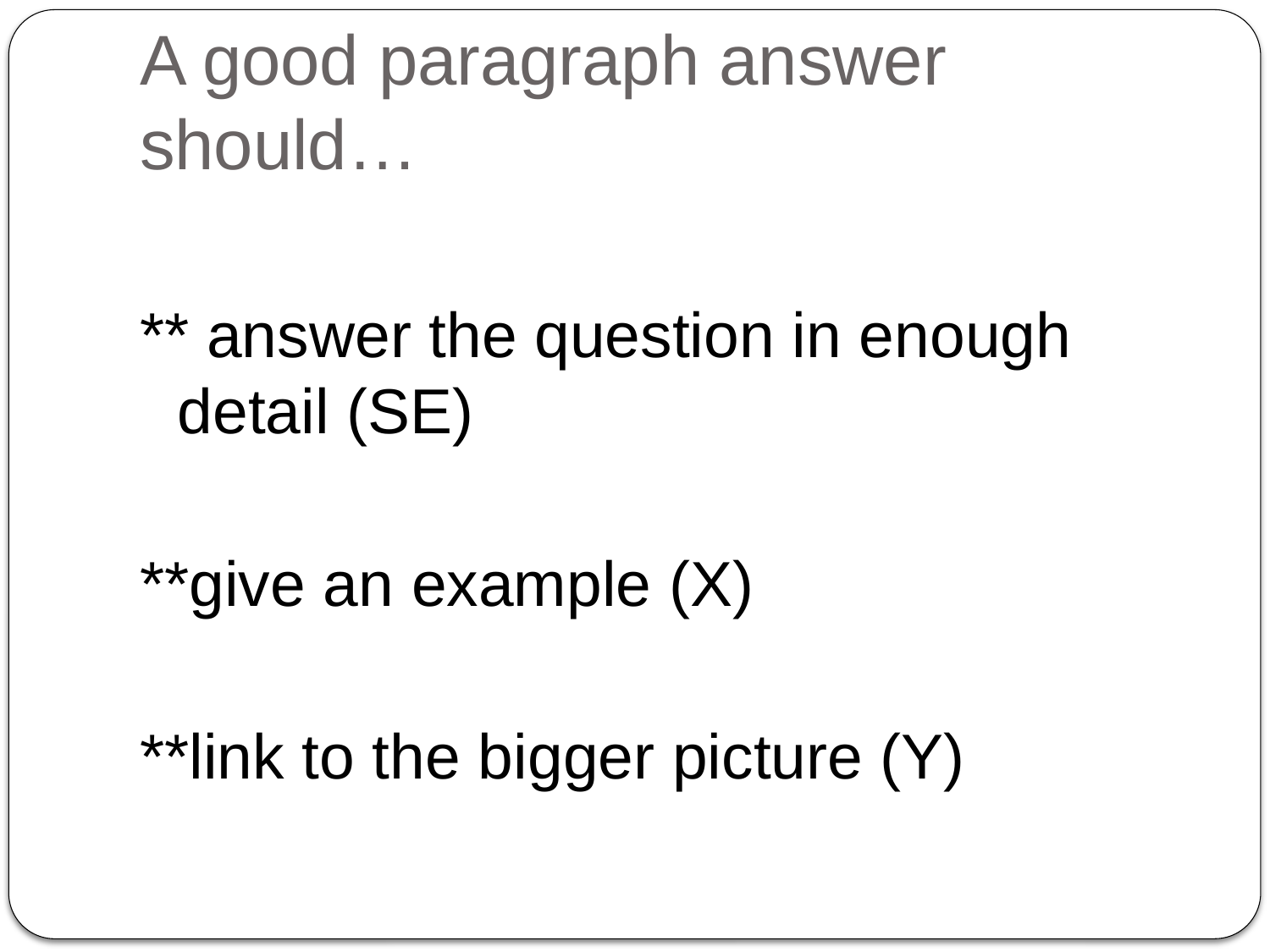

A good paragraph answer should…

** answer the question in enough detail (SE)

**give an example (X)

**link to the bigger picture (Y)